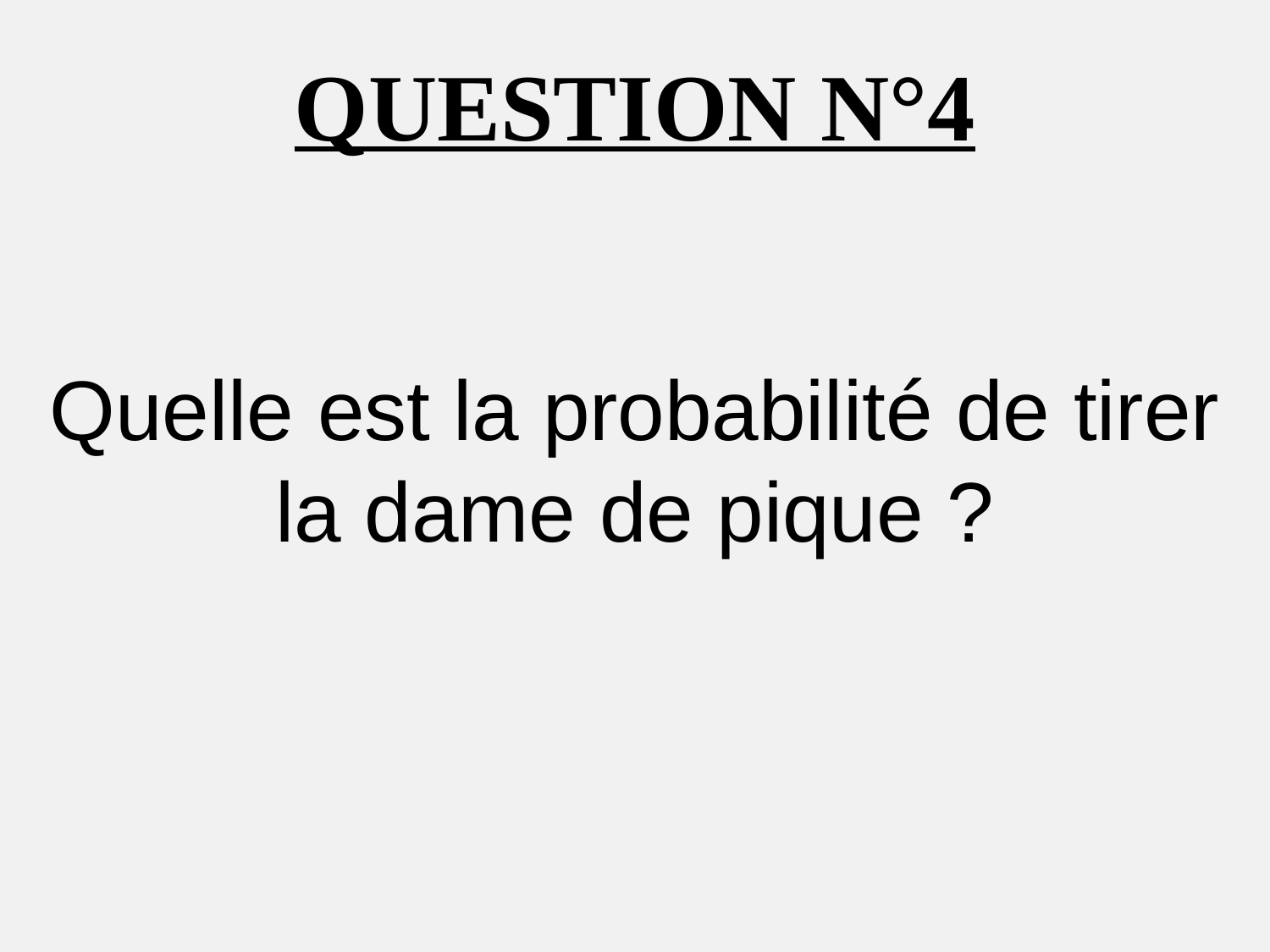

QUESTION N°4
Quelle est la probabilité de tirer la dame de pique ?